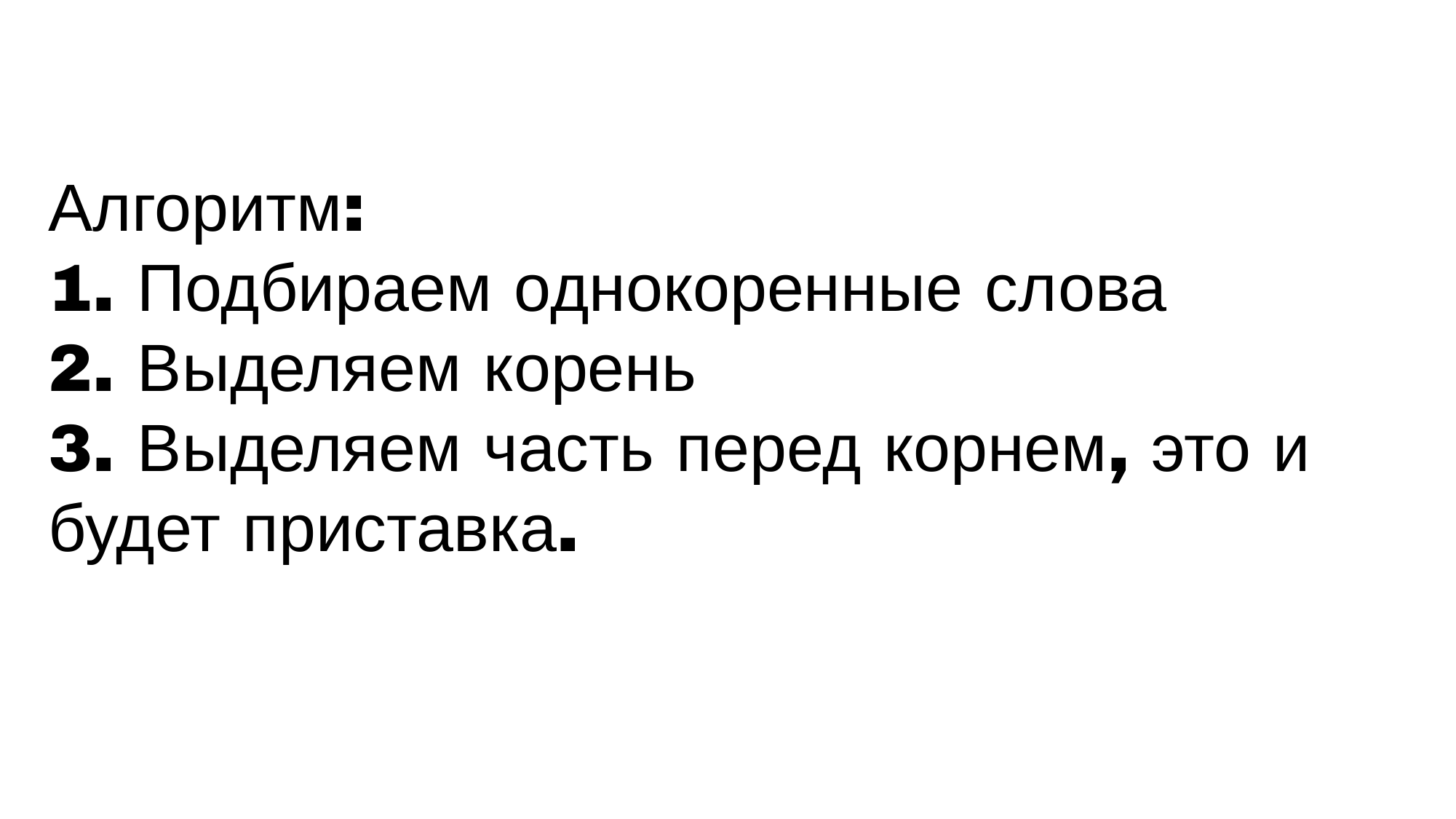

Алгоритм:
1. Подбираем однокоренные слова
2. Выделяем корень
3. Выделяем часть перед корнем, это и будет приставка.